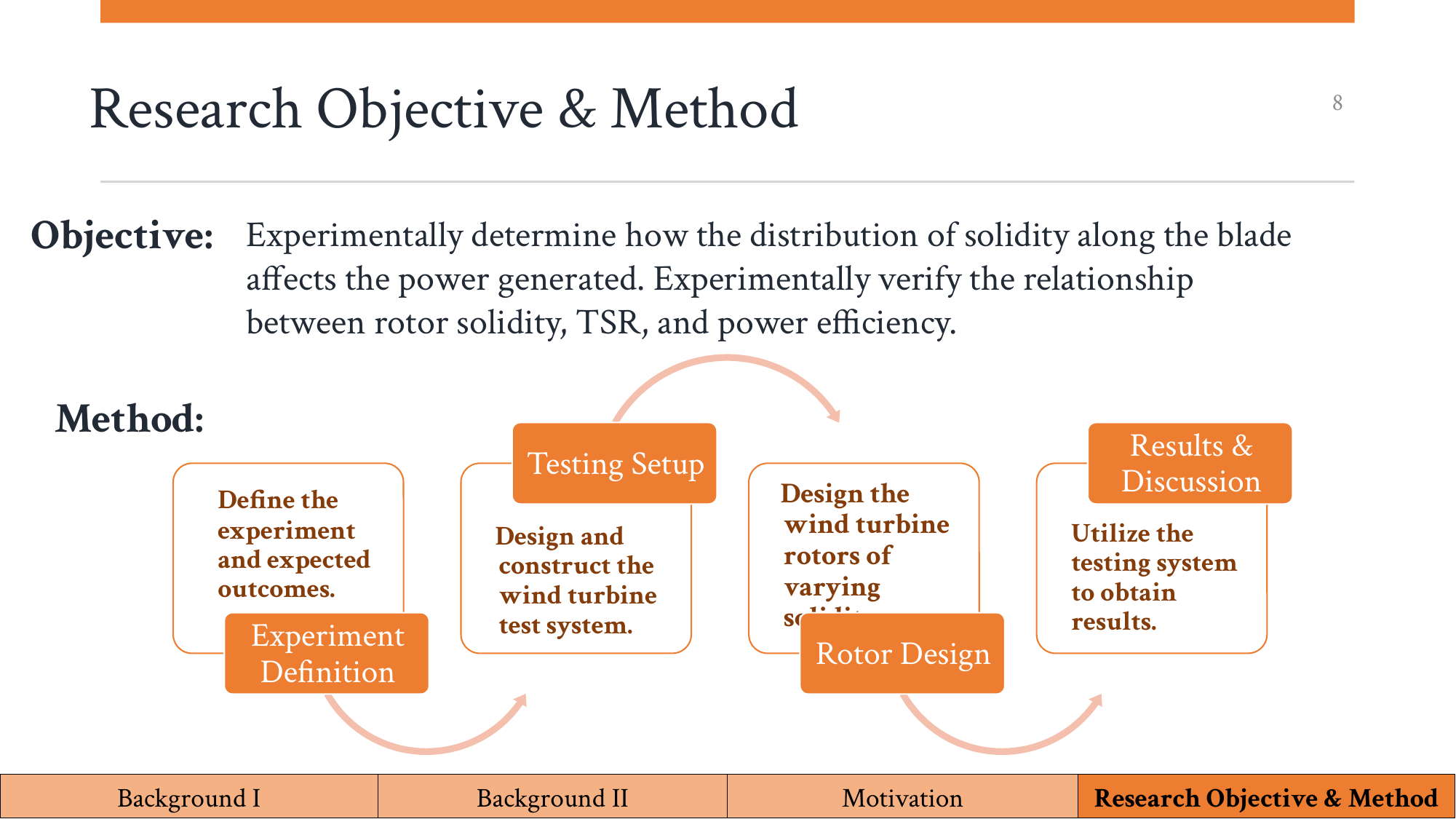

# Research Objective & Method
8

Objective:

Experimentally determine how the distribution of solidity along the blade affects the power generated. Experimentally verify the relationship between rotor solidity, TSR, and power efficiency.
	Define the experiment and expected outcomes.
Experiment Definition
   Design and construct the wind turbine test system.
Testing Setup
   Design the wind turbine rotors of varying solidity.
Rotor Design
	Utilize the testing system to obtain results.
Results & Discussion
Method:

Background II
Motivation
Background I
Research Objective & Method